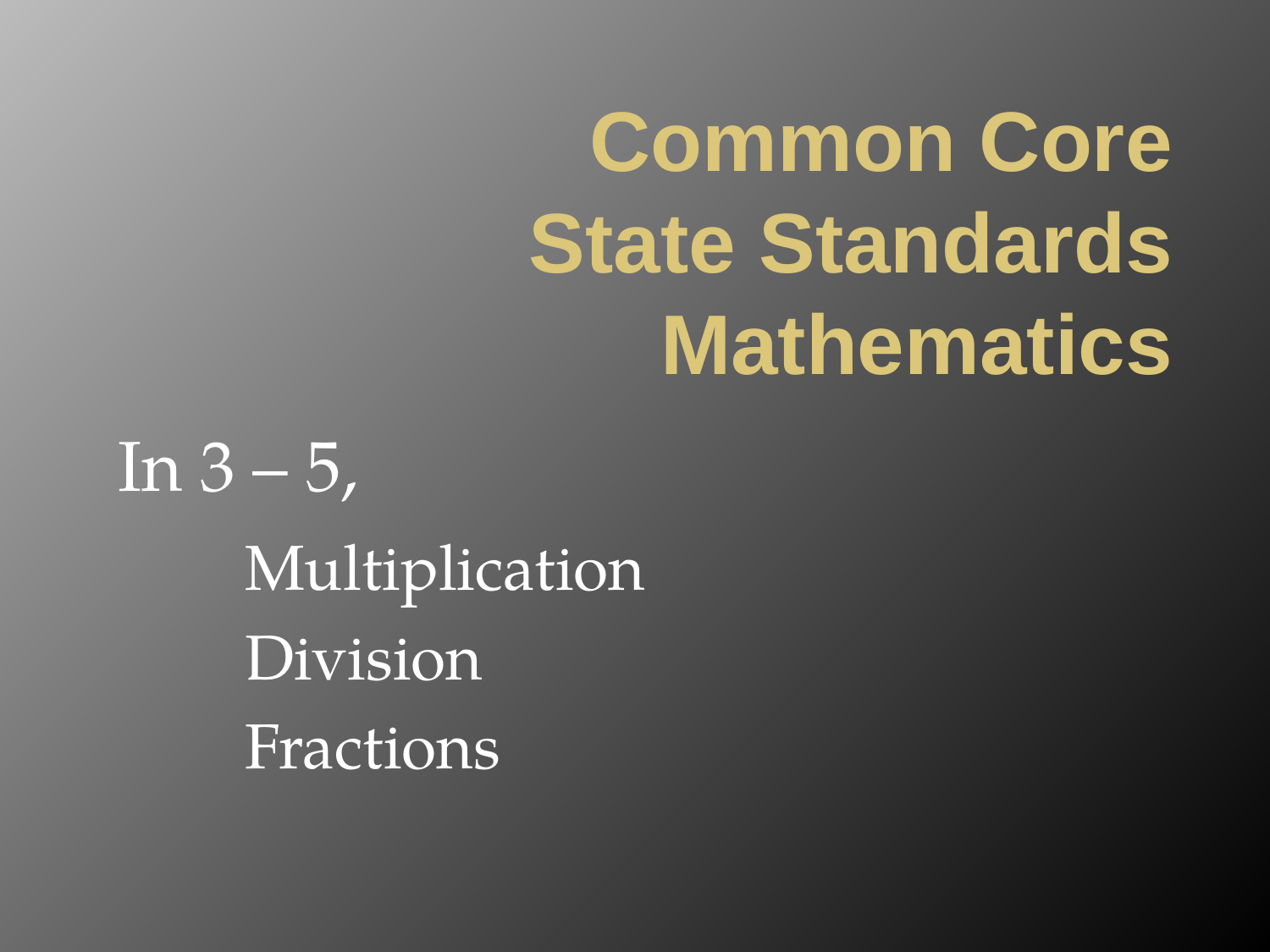

# Common Core State Standards Mathematics
In 3 – 5,
	Multiplication
	Division
	Fractions